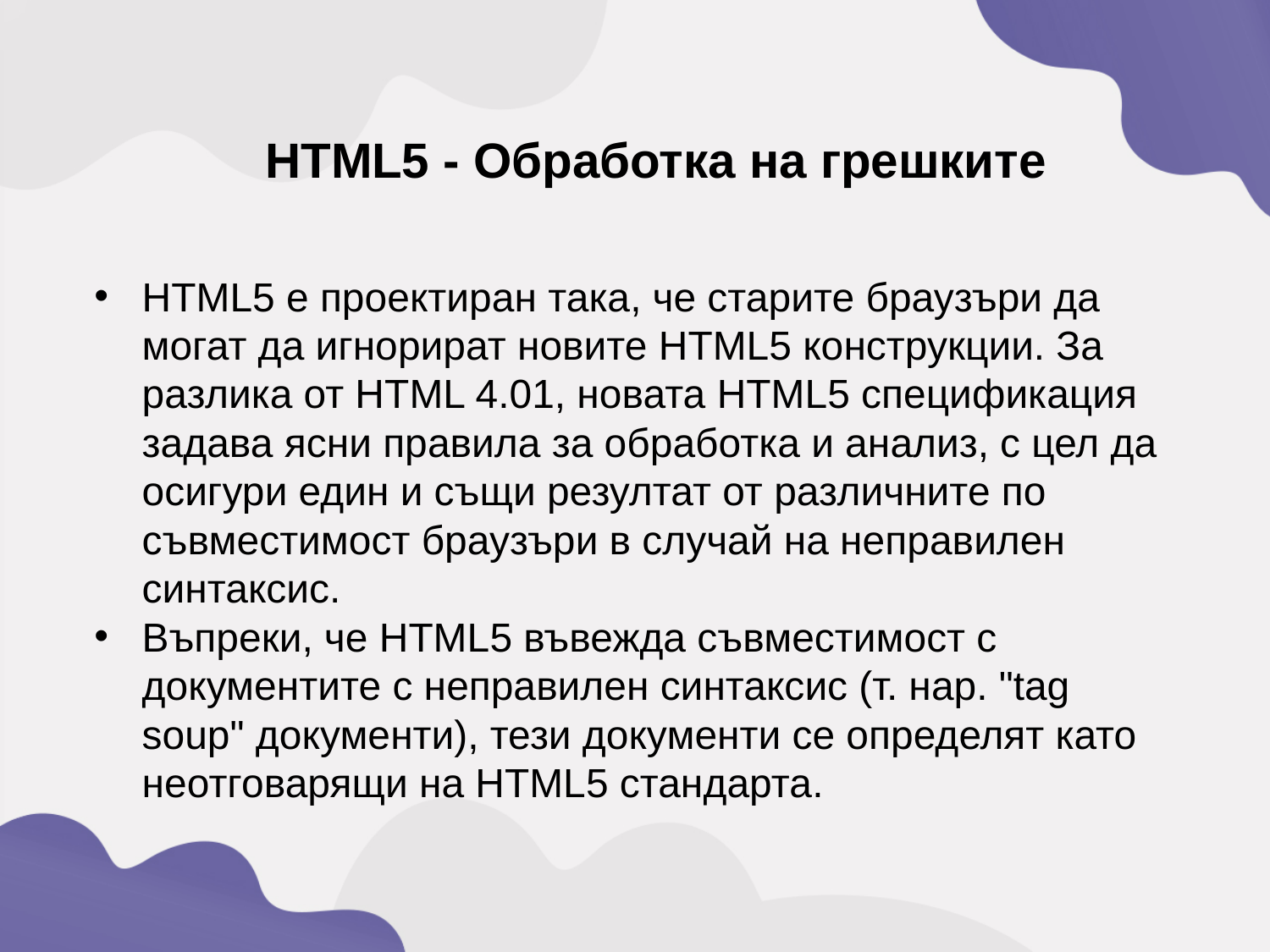

HTML5 - Обработка на грешките
HTML5 е проектиран така, че старите браузъри да могат да игнорират новите HTML5 конструкции. За разлика от HTML 4.01, новата HTML5 спецификация задава ясни правила за обработка и анализ, с цел да осигури един и същи резултат от различните по съвместимост браузъри в случай на неправилен синтаксис.
Въпреки, че HTML5 въвежда съвместимост с документите с неправилен синтаксис (т. нар. "tag soup" документи), тези документи се определят като неотговарящи на HTML5 стандарта.